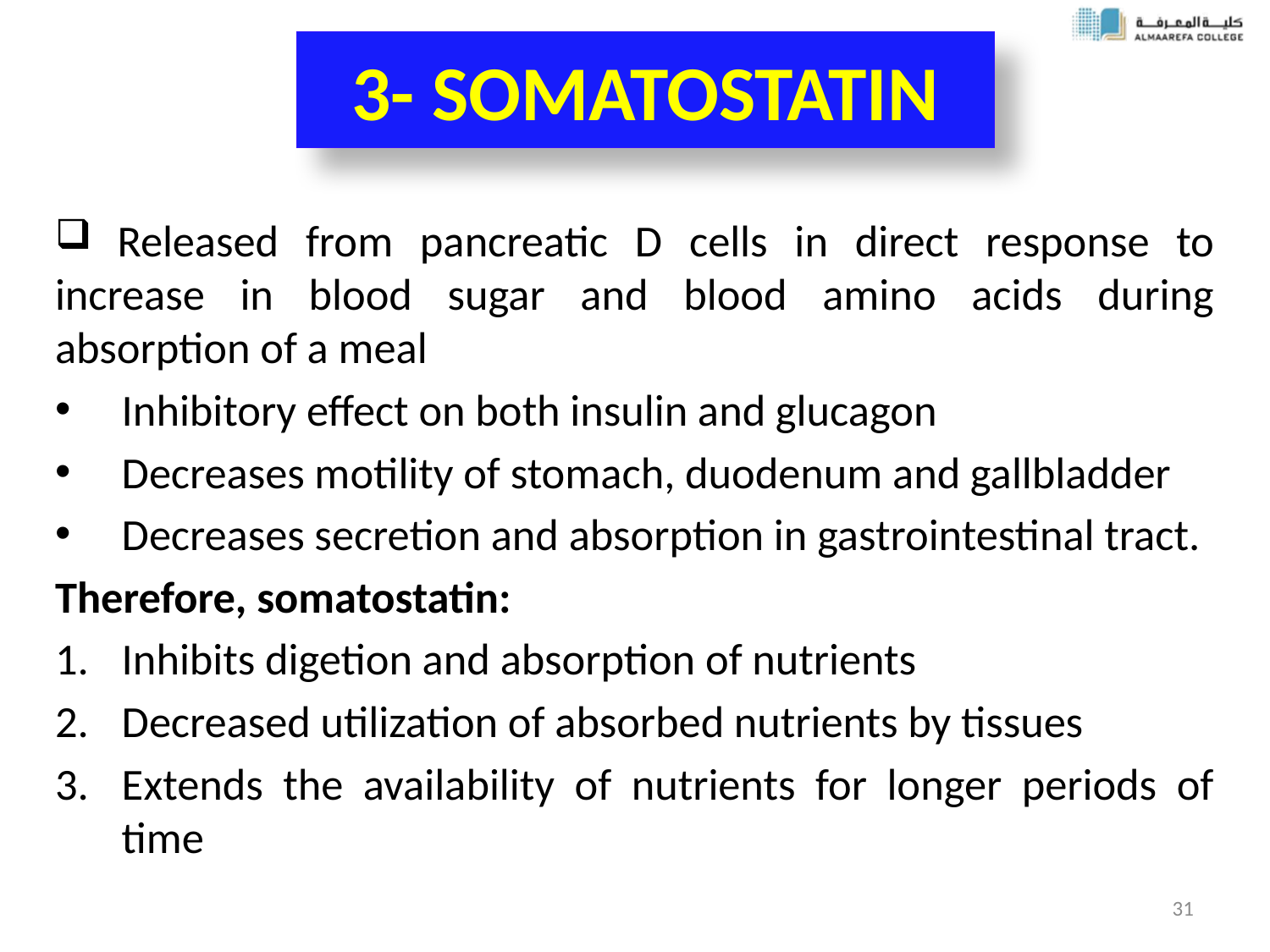

# 3- Somatostatin

 Released from pancreatic D cells in direct response to increase in blood sugar and blood amino acids during absorption of a meal
Inhibitory effect on both insulin and glucagon
Decreases motility of stomach, duodenum and gallbladder
Decreases secretion and absorption in gastrointestinal tract.
Therefore, somatostatin:
Inhibits digetion and absorption of nutrients
Decreased utilization of absorbed nutrients by tissues
Extends the availability of nutrients for longer periods of time

31